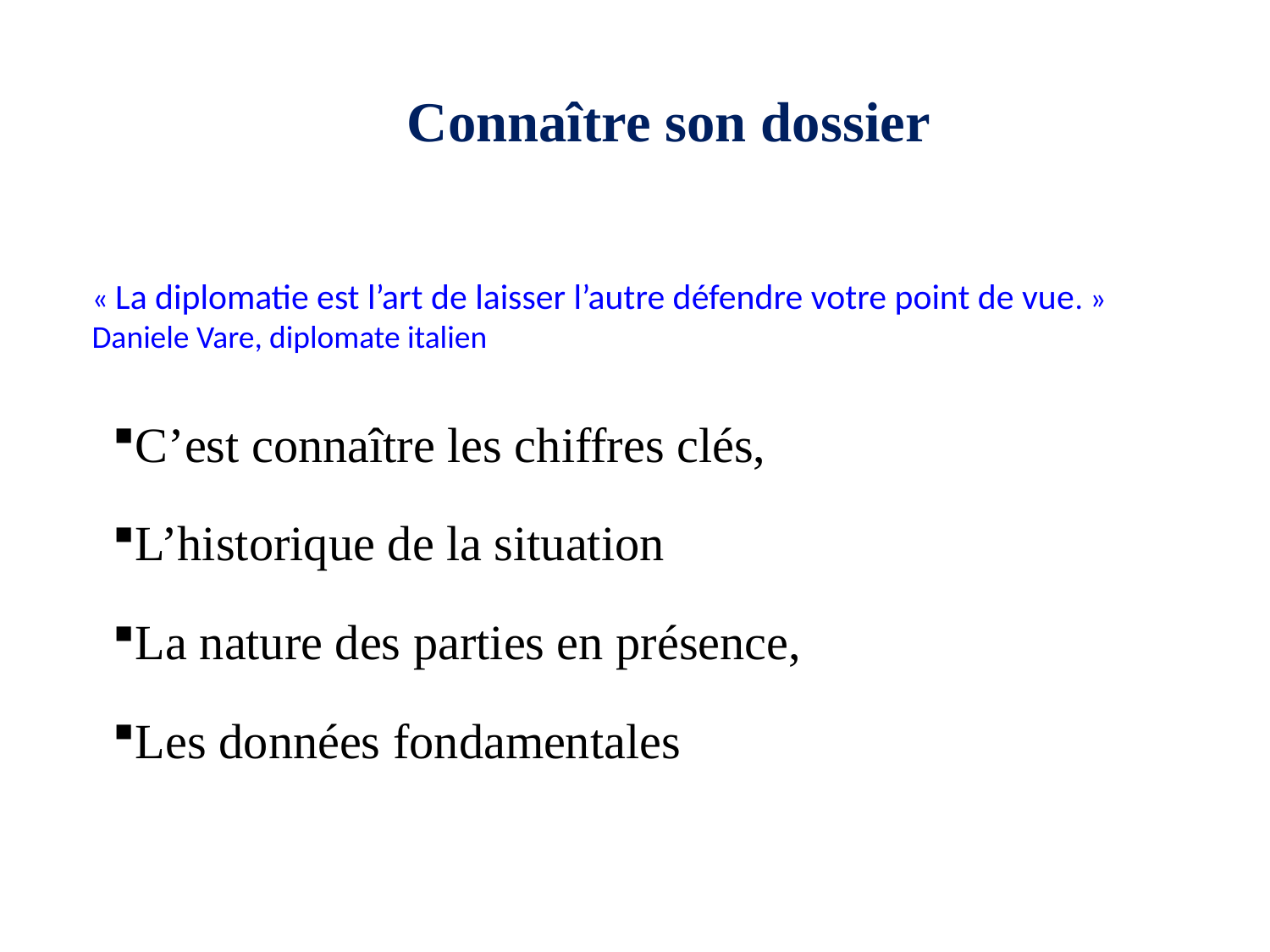

Connaître son dossier
« La diplomatie est l’art de laisser l’autre défendre votre point de vue. » Daniele Vare, diplomate italien
C’est connaître les chiffres clés,
L’historique de la situation
La nature des parties en présence,
Les données fondamentales